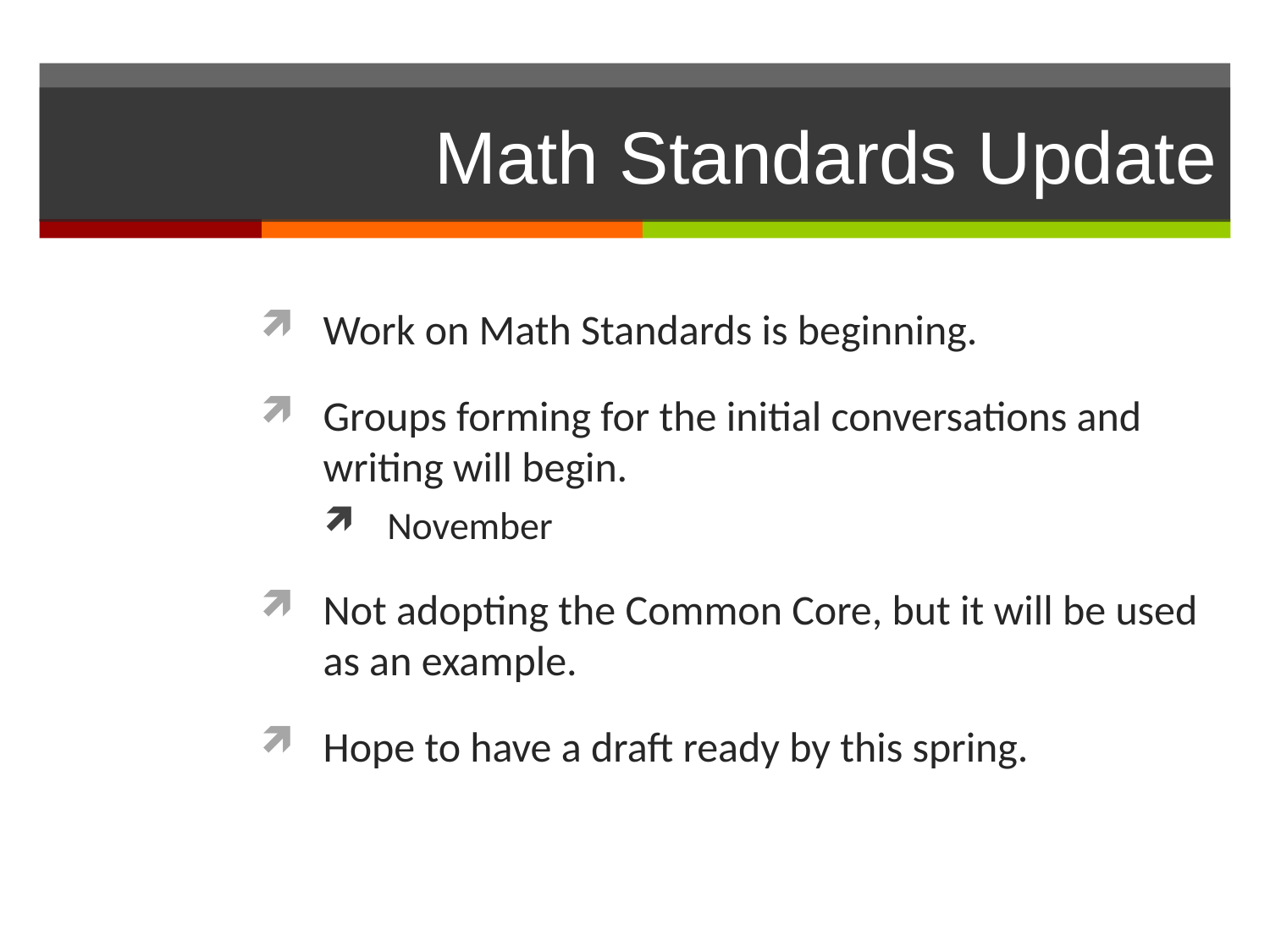

# Math Standards Update
Work on Math Standards is beginning.
Groups forming for the initial conversations and writing will begin.
November
Not adopting the Common Core, but it will be used as an example.
Hope to have a draft ready by this spring.